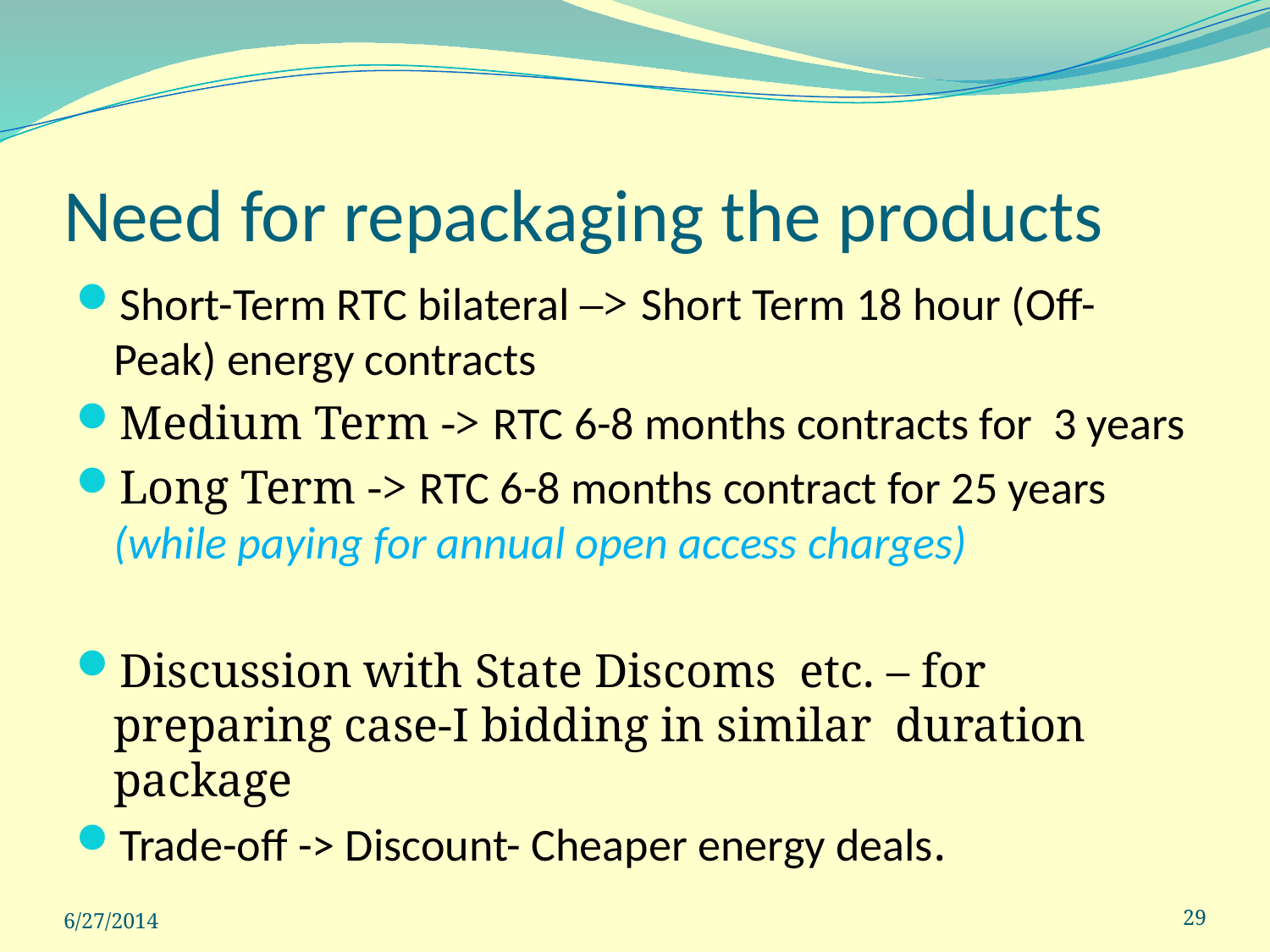

# Need for repackaging the products
Short-Term RTC bilateral –> Short Term 18 hour (Off-Peak) energy contracts
Medium Term -> RTC 6-8 months contracts for  3 years
Long Term -> RTC 6-8 months contract for 25 years (while paying for annual open access charges)

Discussion with State Discoms  etc. – for preparing case-I bidding in similar  duration package
Trade-off -> Discount- Cheaper energy deals.
6/27/2014
29